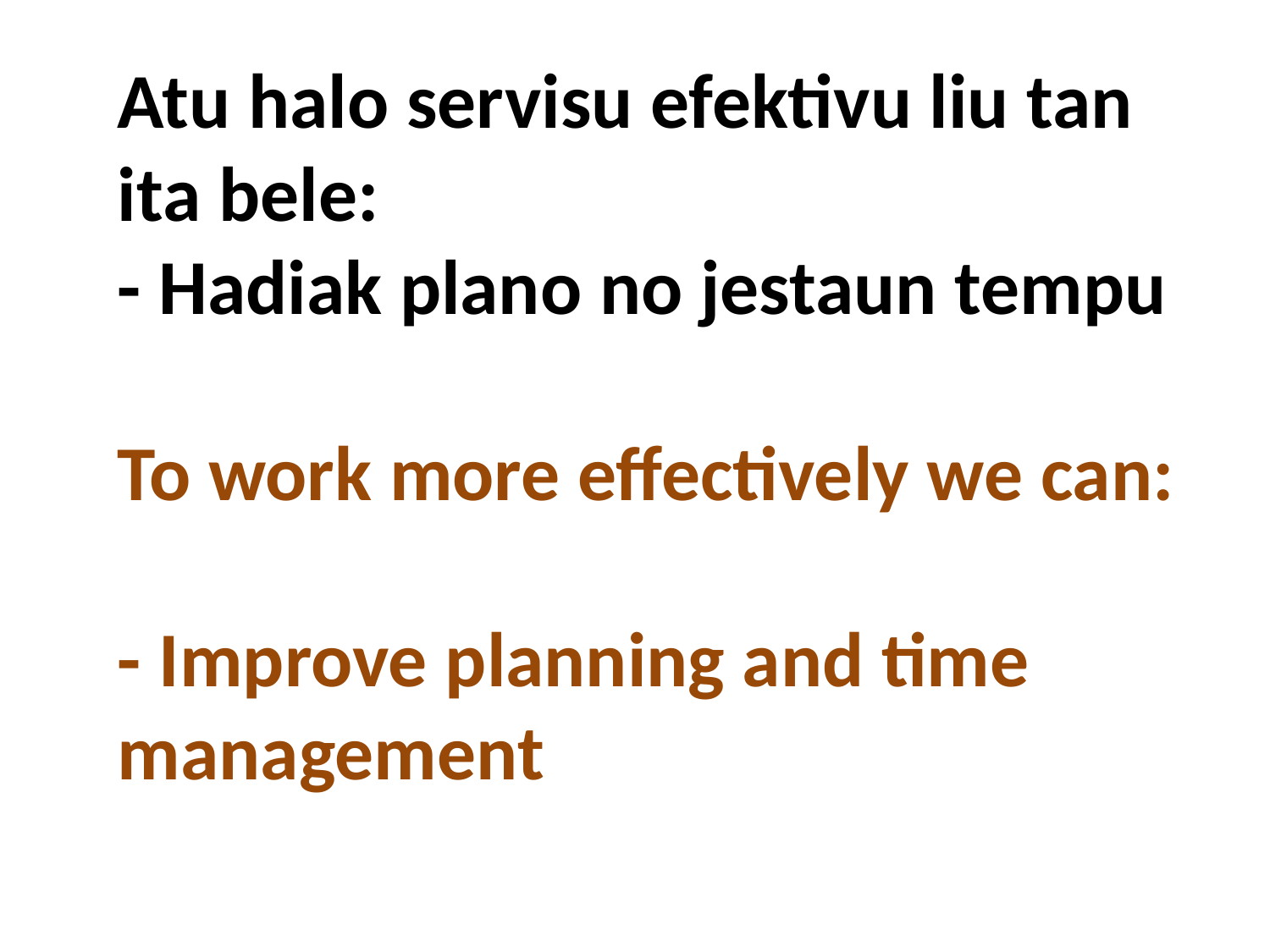

Atu halo servisu efektivu liu tan ita bele:
- Hadiak plano no jestaun tempu
To work more effectively we can:
- Improve planning and time management